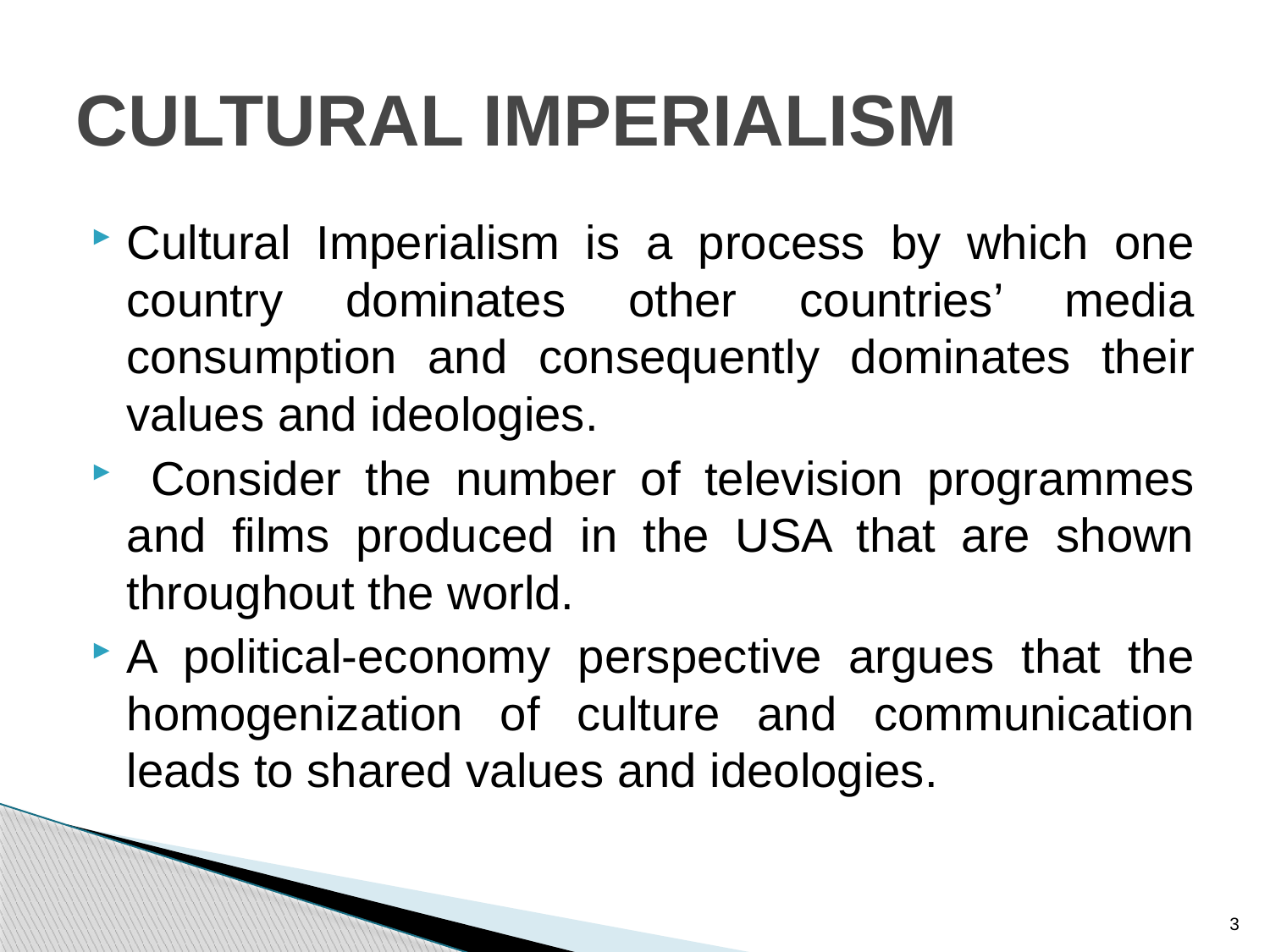

# CULTURAL IMPERIALISM
Cultural Imperialism is a process by which one country dominates other countries’ media consumption and consequently dominates their values and ideologies.
 Consider the number of television programmes and films produced in the USA that are shown throughout the world.
A political-economy perspective argues that the homogenization of culture and communication leads to shared values and ideologies.
3